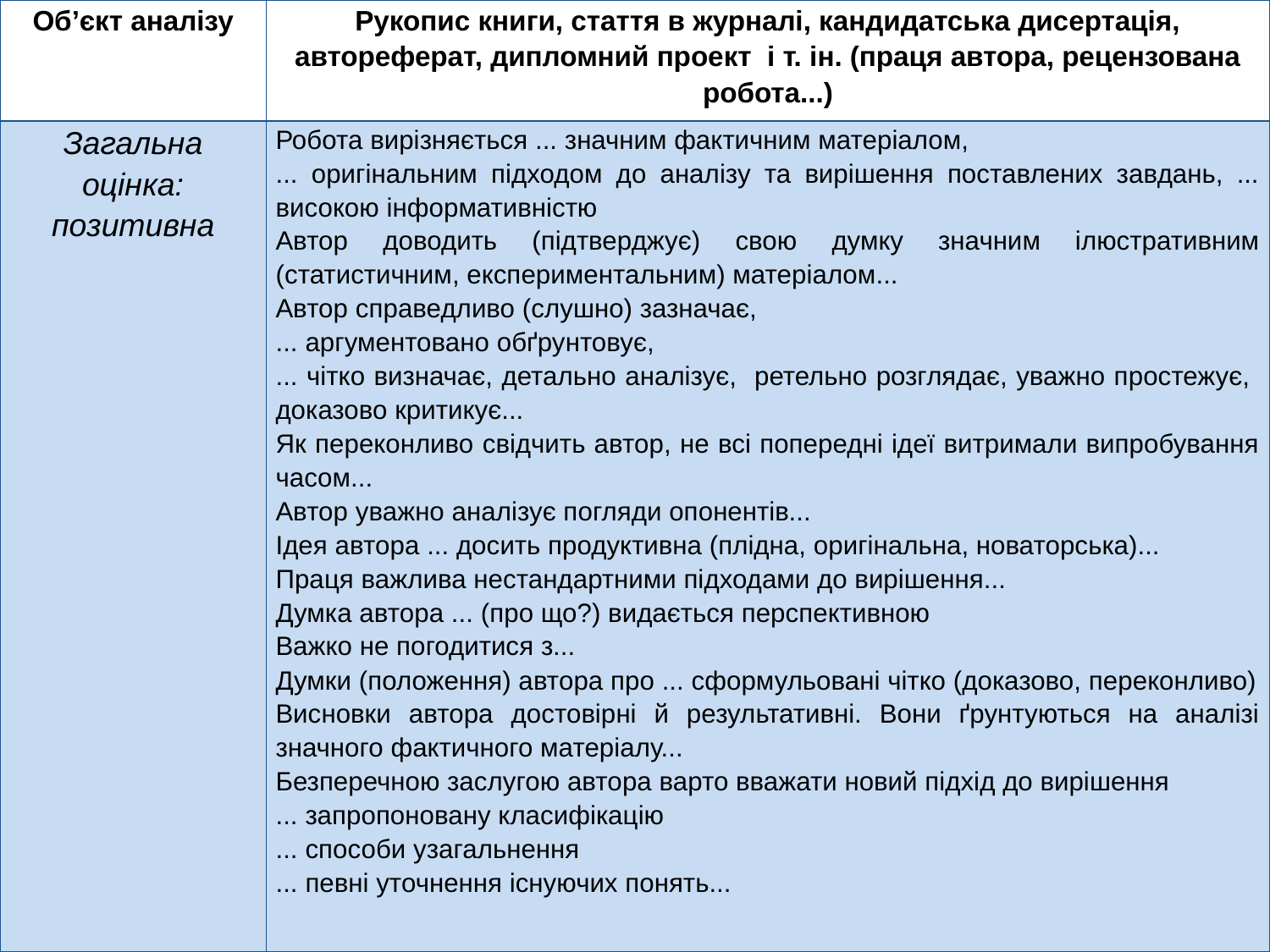

| Об’єкт аналізу | Рукопис книги, стаття в журналі, кандидатська дисертація, автореферат, дипломний проект і т. ін. (праця автора, рецензована робота...) |
| --- | --- |
| Загальна оцінка: позитивна | Робота вирізняється ... значним фактичним матеріалом, ... оригінальним підходом до аналізу та вирішення поставлених завдань, ... високою інформативністю Автор доводить (підтверджує) свою думку значним ілюстративним (статистичним, експериментальним) матеріалом... Автор справедливо (слушно) зазначає, ... аргументовано обґрунтовує, ... чітко визначає, детально аналізує, ретельно розглядає, уважно простежує, доказово критикує... Як переконливо свідчить автор, не всі попередні ідеї витримали випробування часом... Автор уважно аналізує погляди опонентів... Ідея автора ... досить продуктивна (плідна, оригінальна, новаторська)... Праця важлива нестандартними підходами до вирішення... Думка автора ... (про що?) видається перспективною Важко не погодитися з... Думки (положення) автора про ... сформульовані чітко (доказово, переконливо) Висновки автора достовірні й результативні. Вони ґрунтуються на аналізі значного фактичного матеріалу... Безперечною заслугою автора варто вважати новий підхід до вирішення ... запропоновану класифікацію ... способи узагальнення ... певні уточнення існуючих понять... |